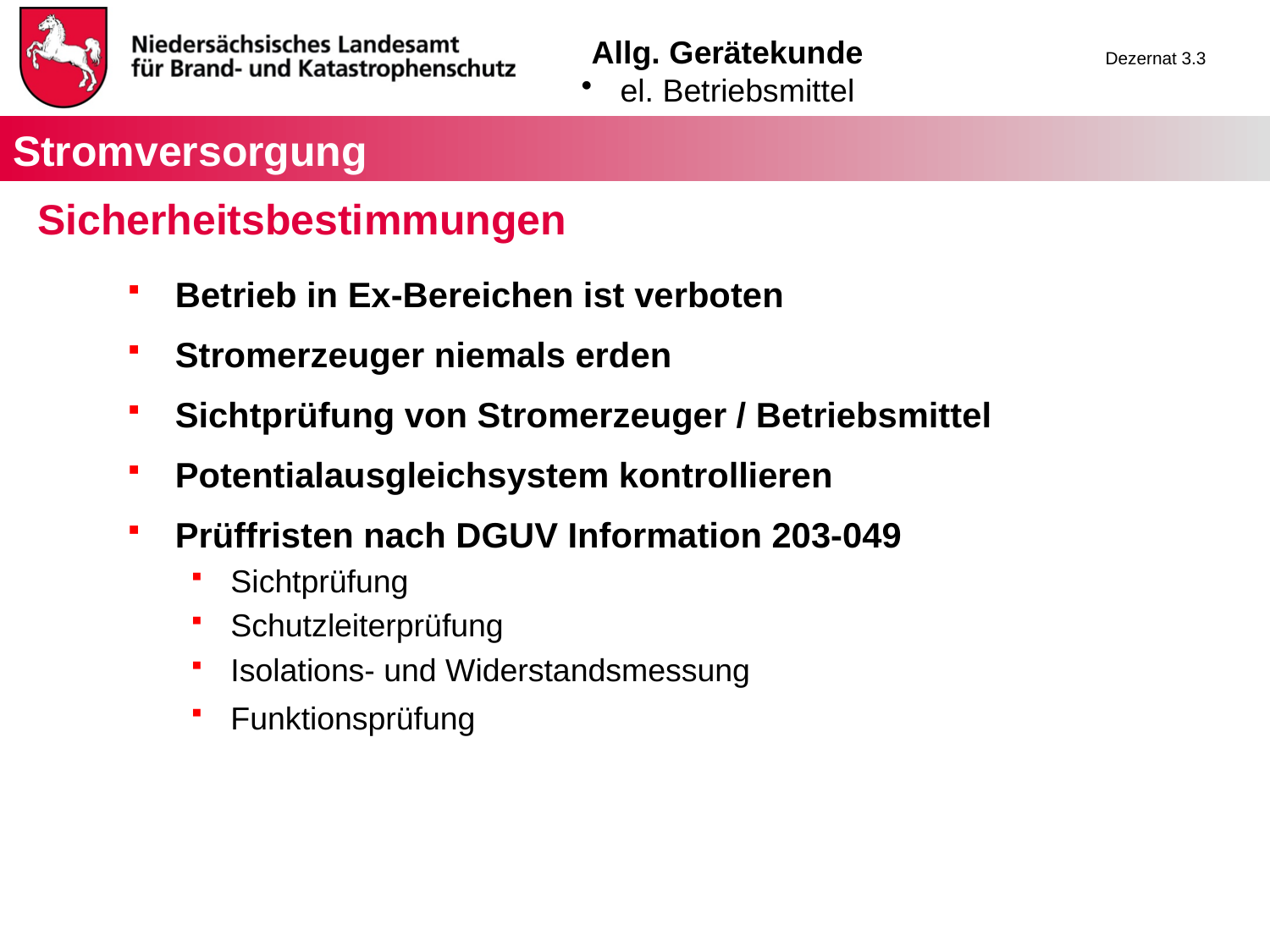

# Stromversorgung
Sicherheitsbestimmungen
Betrieb in Ex-Bereichen ist verboten
Stromerzeuger niemals erden
Sichtprüfung von Stromerzeuger / Betriebsmittel
Potentialausgleichsystem kontrollieren
Prüffristen nach DGUV Information 203-049
Sichtprüfung
Schutzleiterprüfung
Isolations- und Widerstandsmessung
Funktionsprüfung